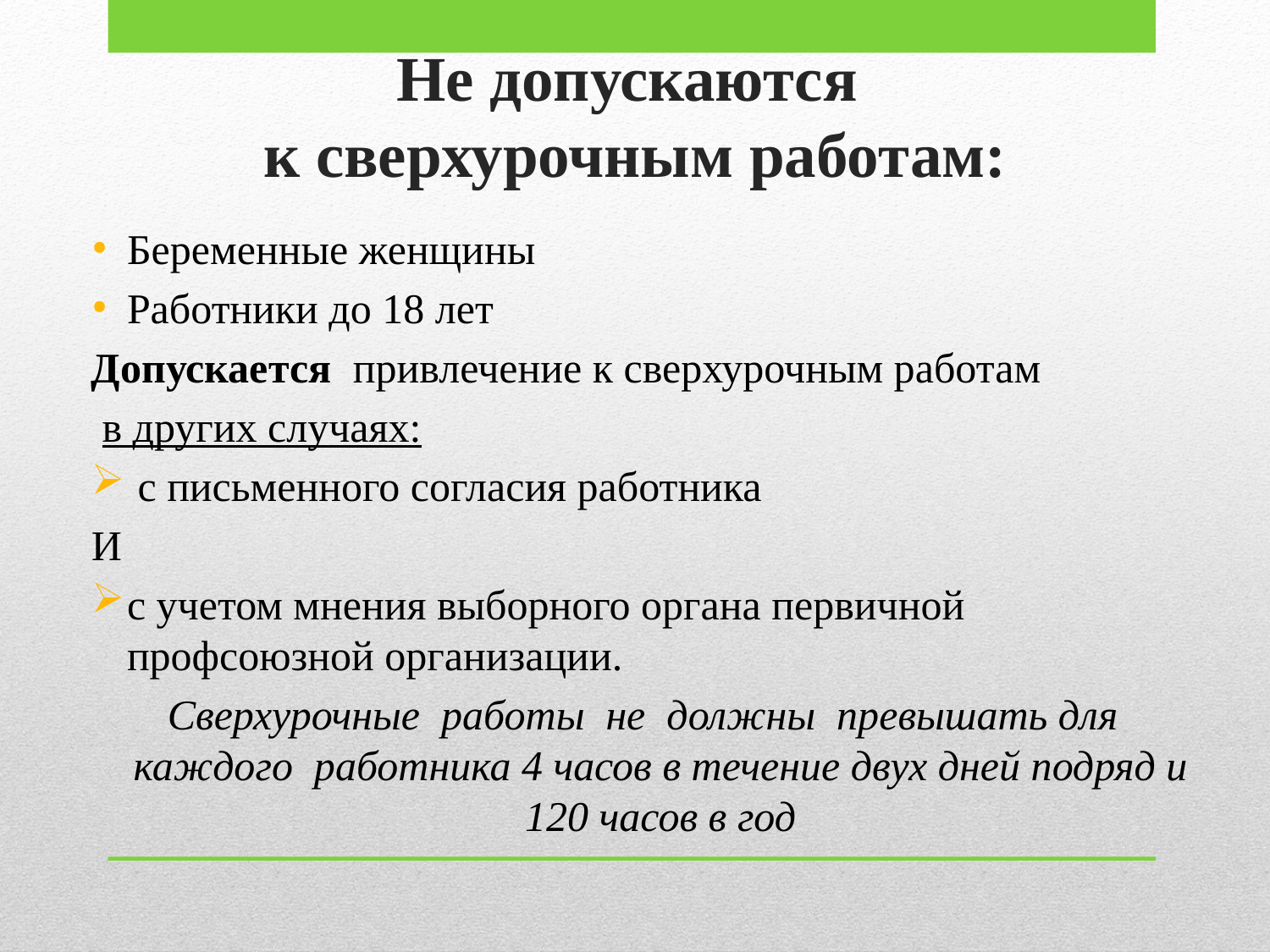

# Не допускаются к сверхурочным работам:
Беременные женщины
Работники до 18 лет
Допускается  привлечение к сверхурочным работам
 в других случаях:
 с письменного согласия работника
И
с учетом мнения выборного органа первичной профсоюзной организации.
Сверхурочные  работы  не  должны  превышать для каждого  работника 4 часов в течение двух дней подряд и 120 часов в год